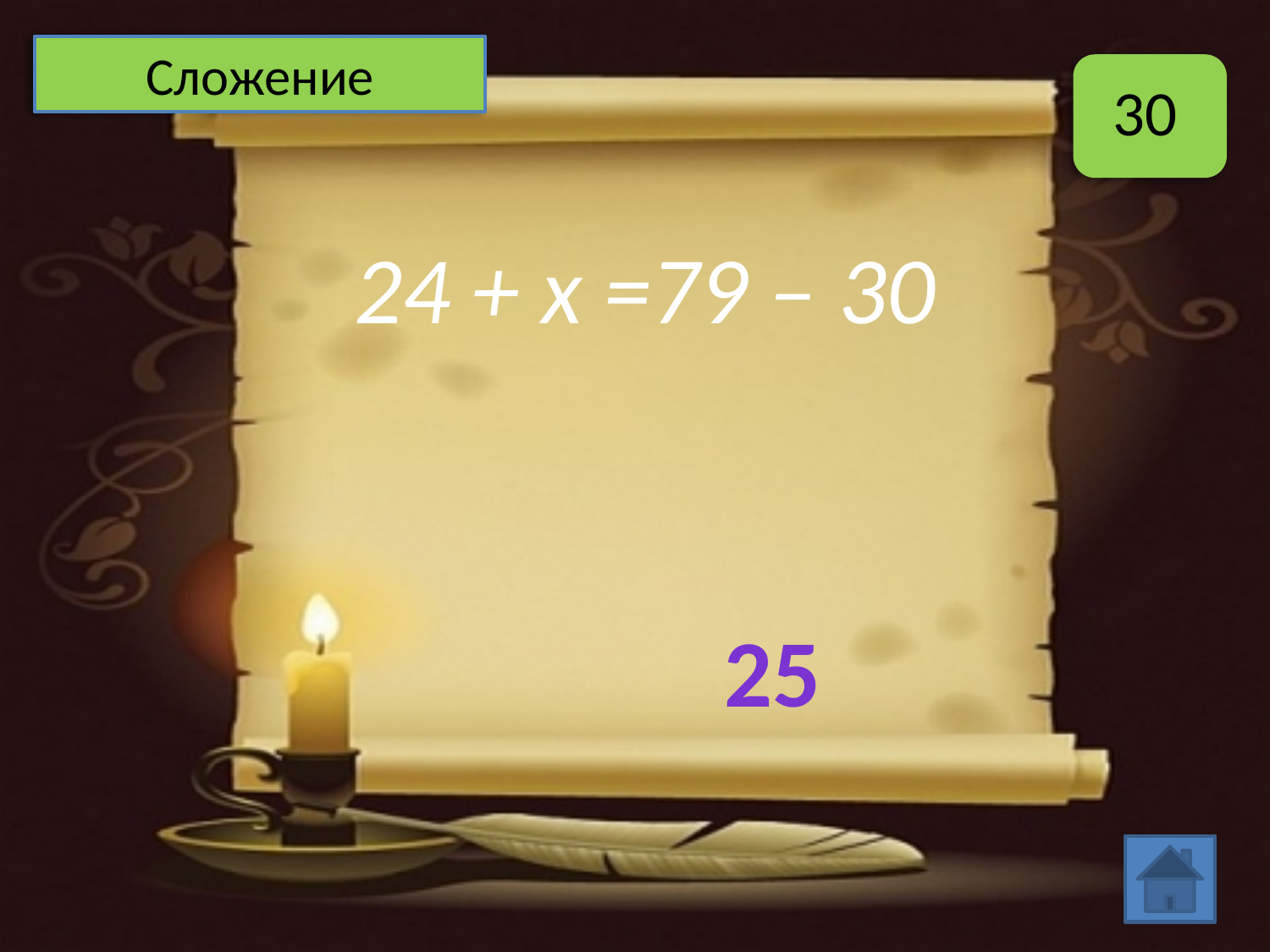

Сложение

30
24 + х =79 – 30

25